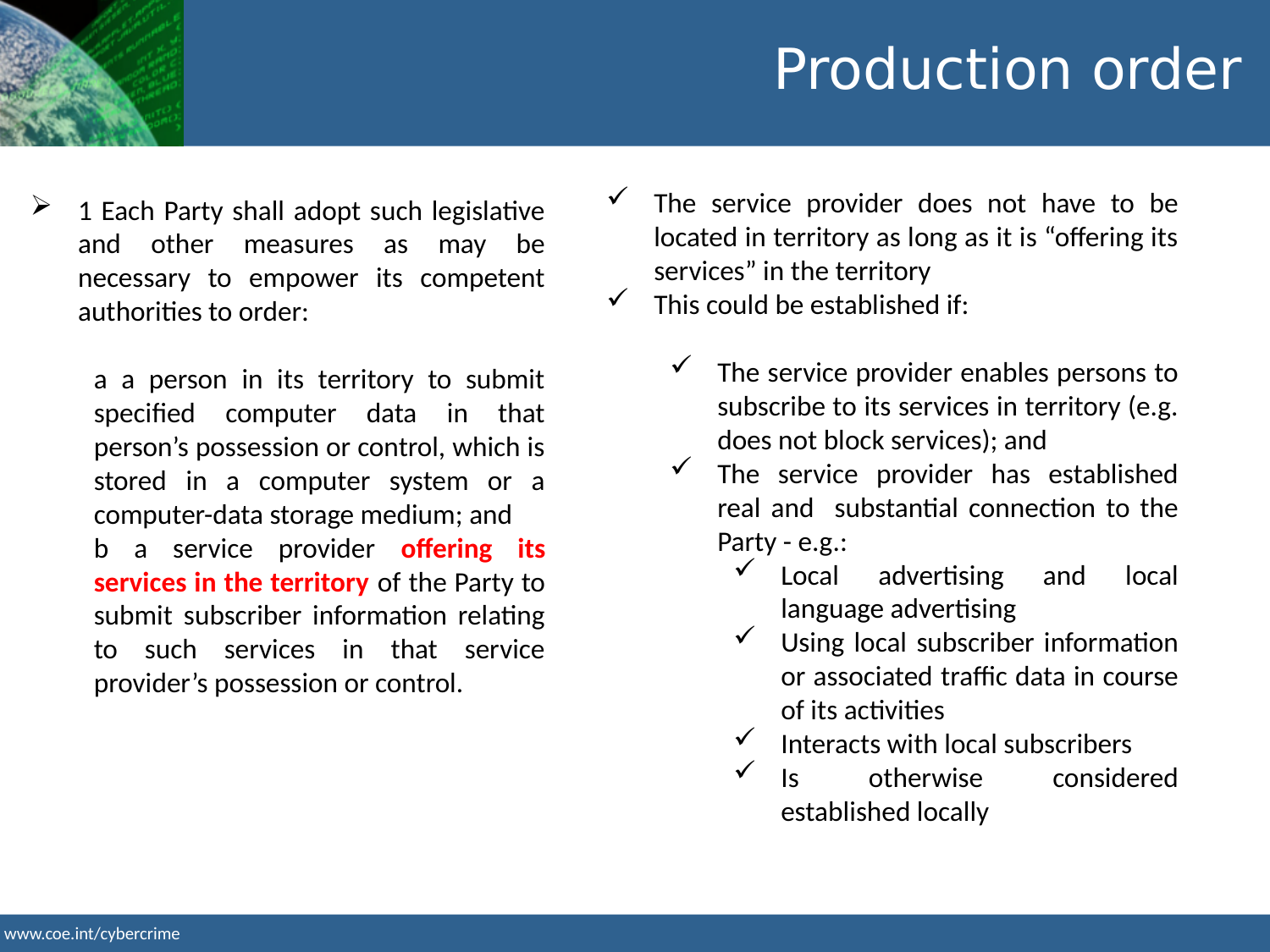

Production order
The service provider does not have to be located in territory as long as it is “offering its services” in the territory
This could be established if:

The service provider enables persons to subscribe to its services in territory (e.g. does not block services); and
The service provider has established real and  substantial connection to the Party - e.g.:
Local advertising and local language advertising
Using local subscriber information or associated traffic data in course of its activities
Interacts with local subscribers
Is otherwise considered established locally
1 Each Party shall adopt such legislative and other measures as may be necessary to empower its competent authorities to order:

a a person in its territory to submit specified computer data in that person’s possession or control, which is stored in a computer system or a computer-data storage medium; and
b a service provider offering its services in the territory of the Party to submit subscriber information relating to such services in that service provider’s possession or control.